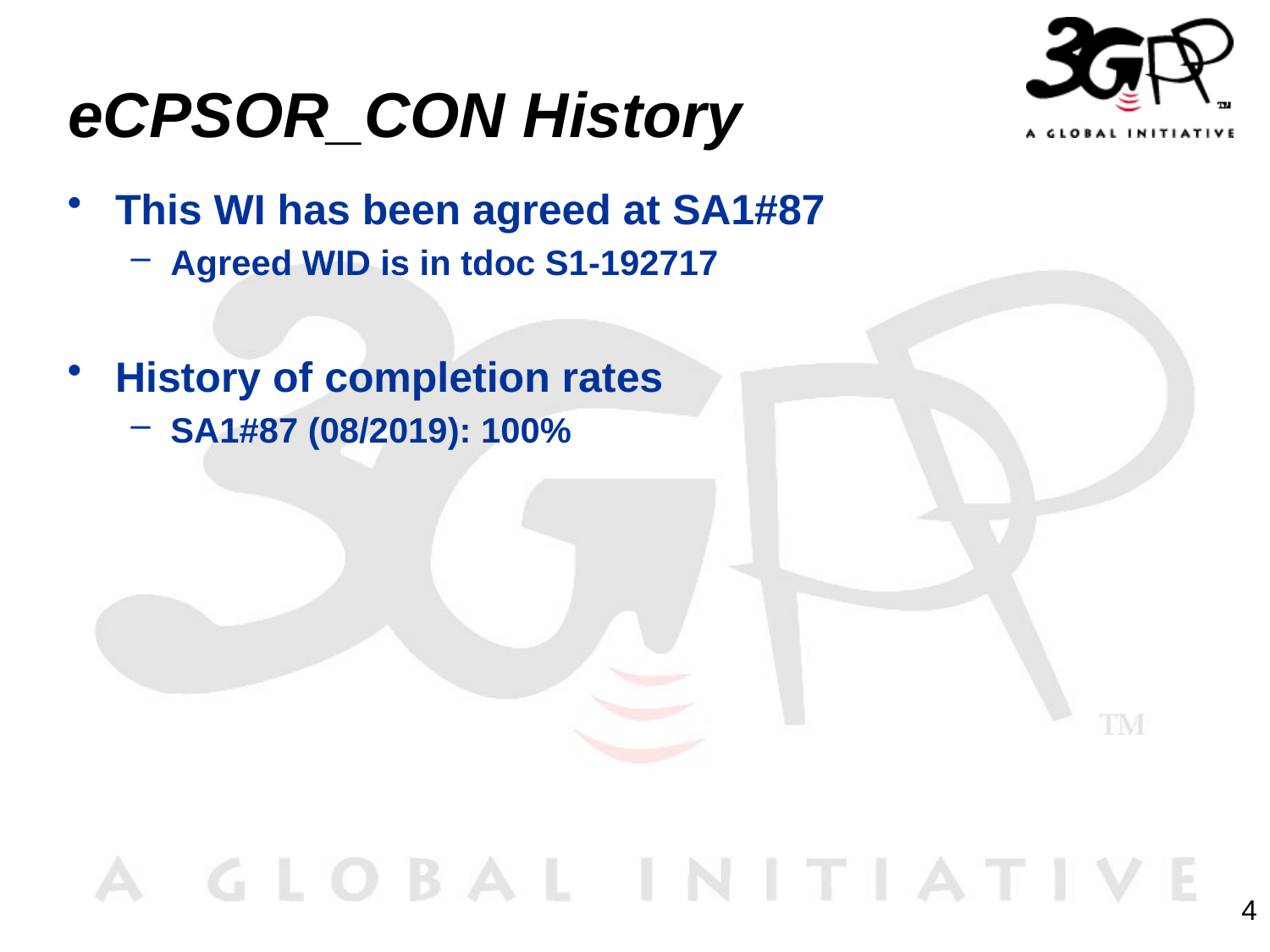

# eCPSOR_CON History
This WI has been agreed at SA1#87
Agreed WID is in tdoc S1-192717

History of completion rates
SA1#87 (08/2019): 100%
4